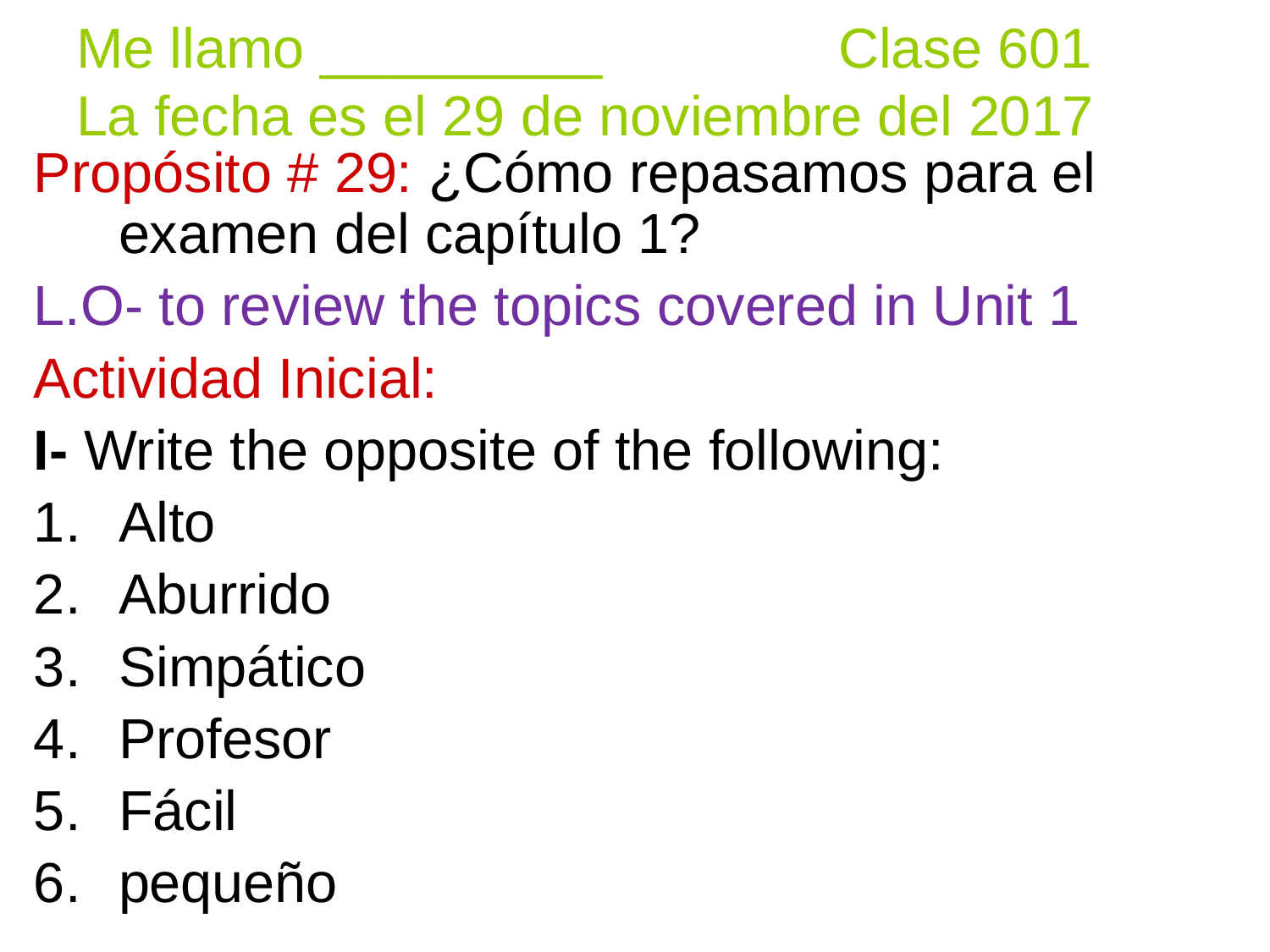

# Me llamo _________		Clase 601 La fecha es el 29 de noviembre del 2017
Propósito # 29: ¿Cómo repasamos para el examen del capítulo 1?
L.O- to review the topics covered in Unit 1
Actividad Inicial:
I- Write the opposite of the following:
Alto
Aburrido
Simpático
Profesor
Fácil
pequeño